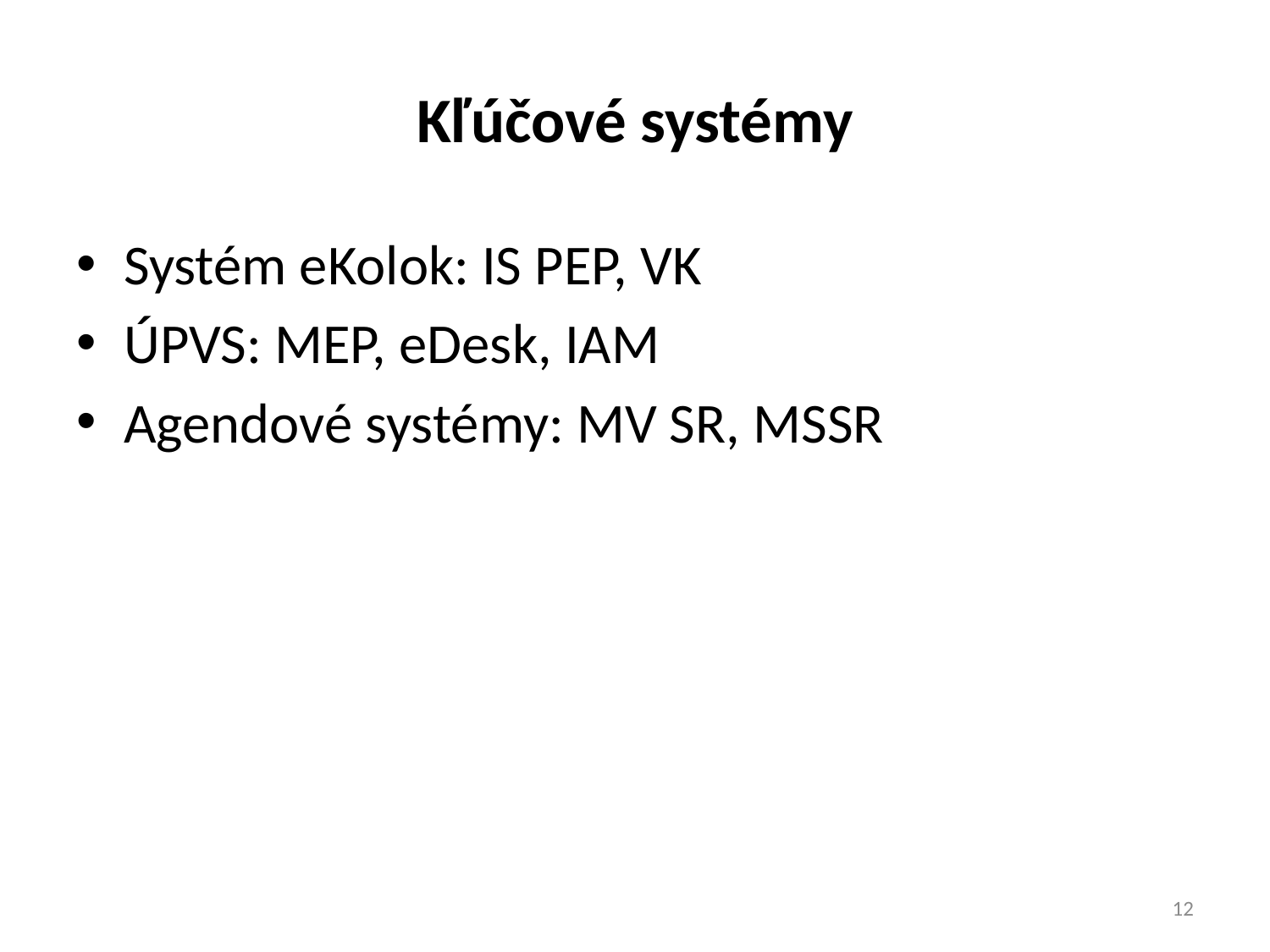

# Kľúčové systémy
Systém eKolok: IS PEP, VK
ÚPVS: MEP, eDesk, IAM
Agendové systémy: MV SR, MSSR

12